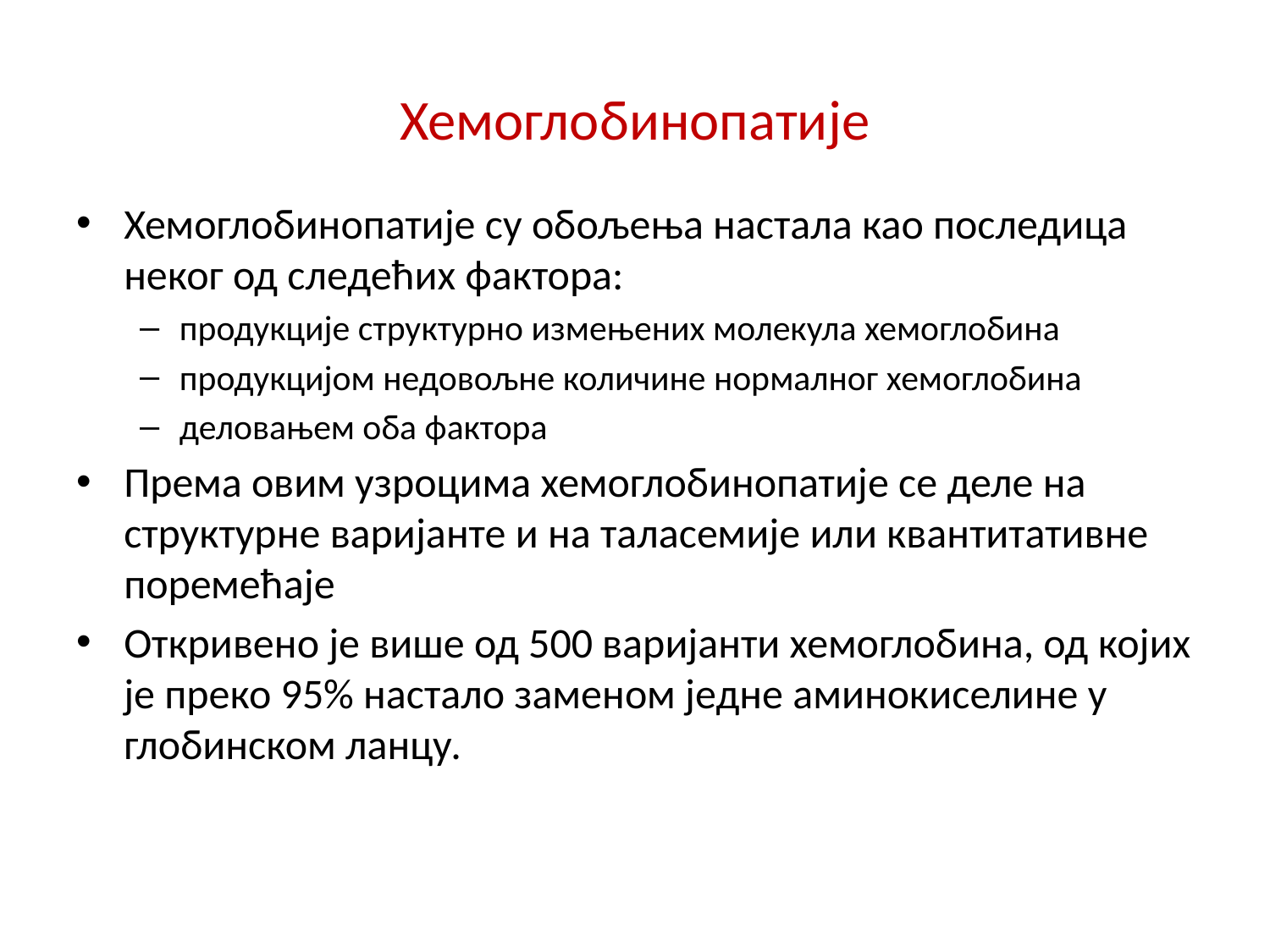

# Хемоглобинопатије
Хемоглобинопатије су обољења настала као последица неког од следећих фактора:
продукције структурно измењених молекула хемоглобина
продукцијом недовољне количине нормалног хемоглобина
деловањем оба фактора
Према овим узроцима хемоглобинопатије се деле на структурне варијанте и на таласемије или квантитативне поремећаје
Откривено је више од 500 варијанти хемоглобина, од којих је преко 95% настало заменом једне аминокиселине у глобинском ланцу.